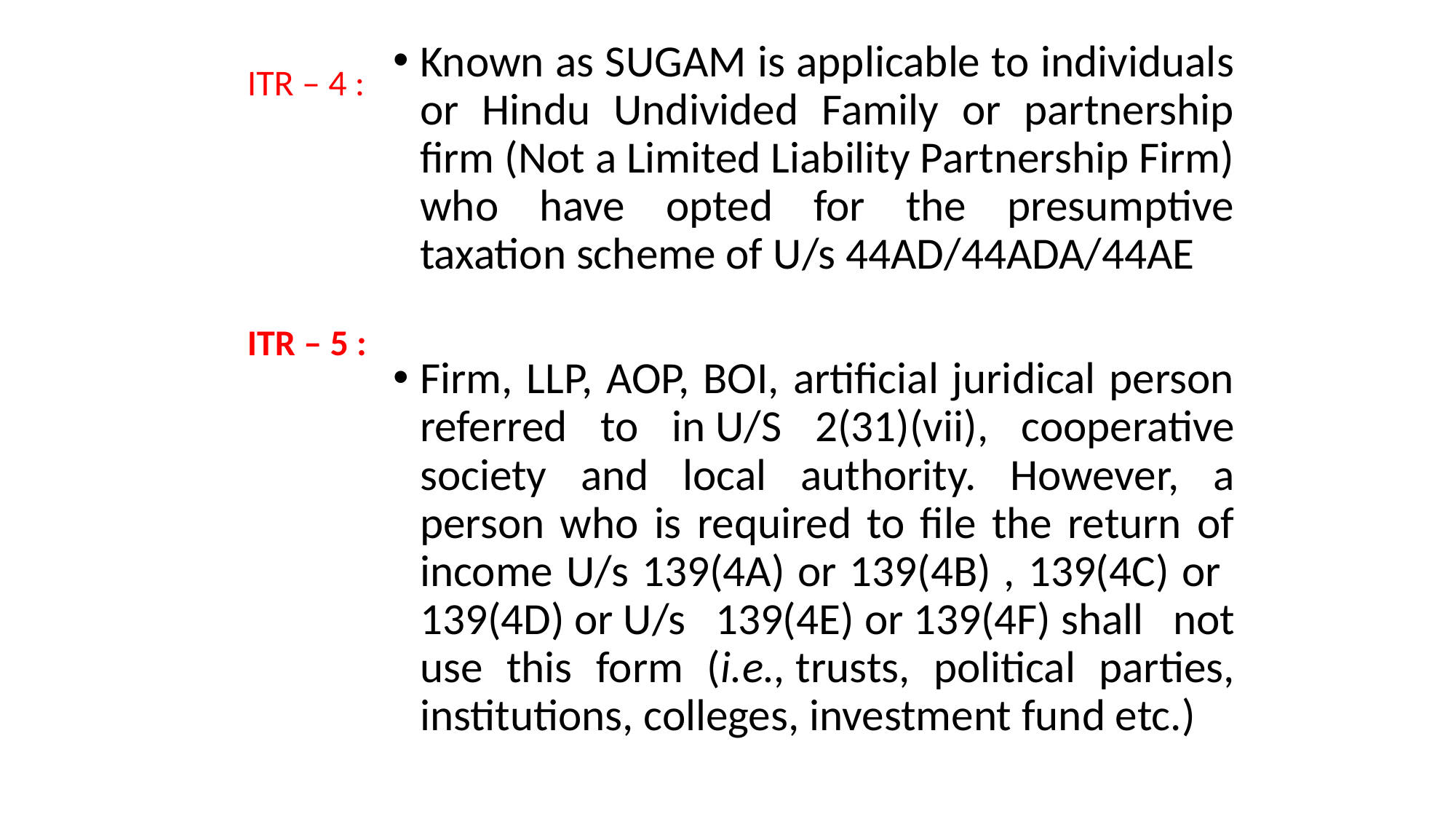

# ITR – 4 :
Known as SUGAM is applicable to individuals or Hindu Undivided Family or partnership firm (Not a Limited Liability Partnership Firm) who have opted for the presumptive taxation scheme of U/s 44AD/44ADA/44AE

Firm, LLP, AOP, BOI, artificial juridical person referred to in U/S 2(31)(vii), cooperative society and local authority. However, a person who is required to file the return of income U/s 139(4A) or 139(4B) , 139(4C) or  139(4D) or U/s 139(4E) or 139(4F) shall not use this form (i.e., trusts, political parties, institutions, colleges, investment fund etc.)

ITR – 5 :